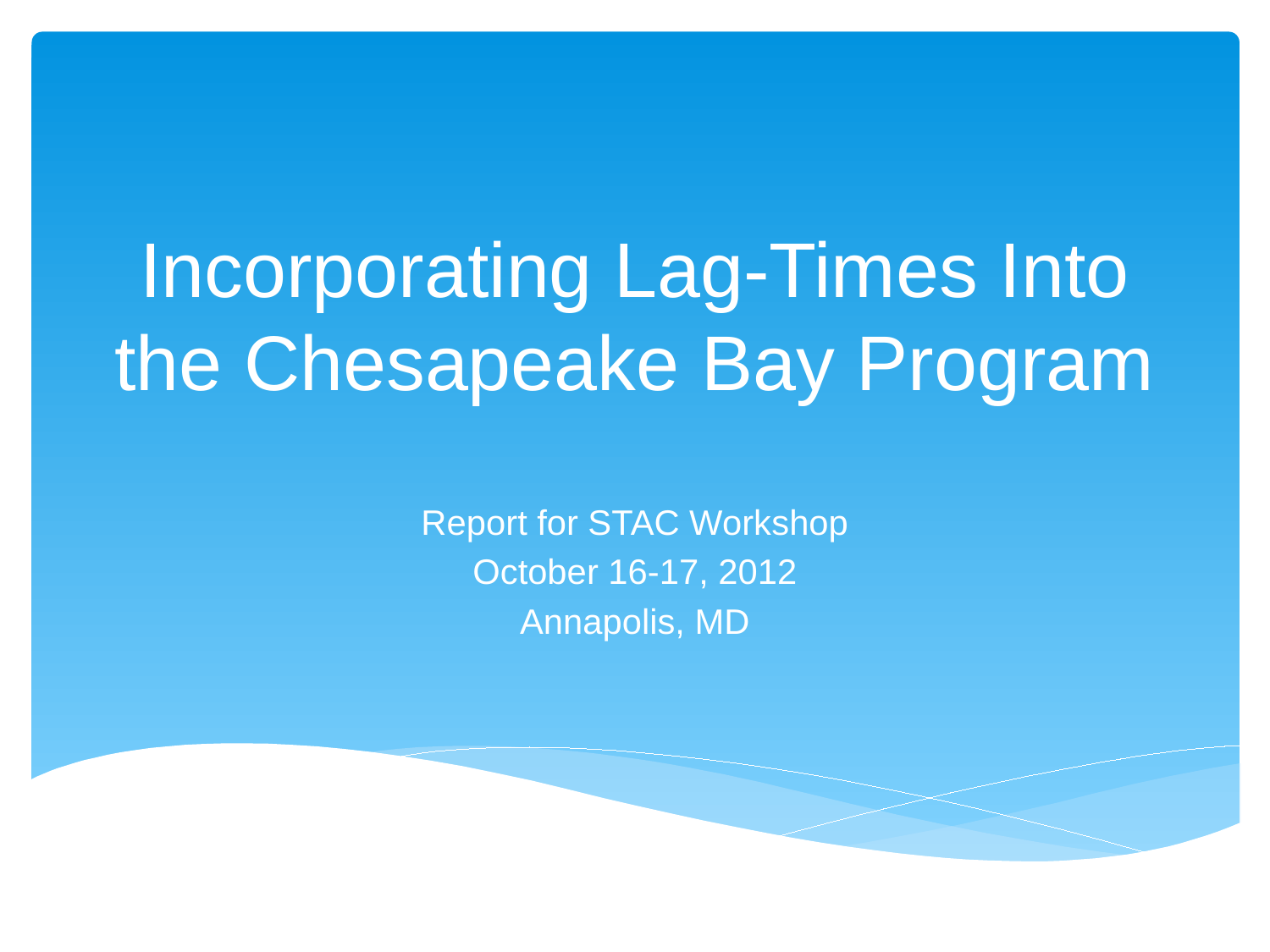

# Incorporating Lag-Times Into the Chesapeake Bay Program
Report for STAC Workshop
October 16-17, 2012
Annapolis, MD